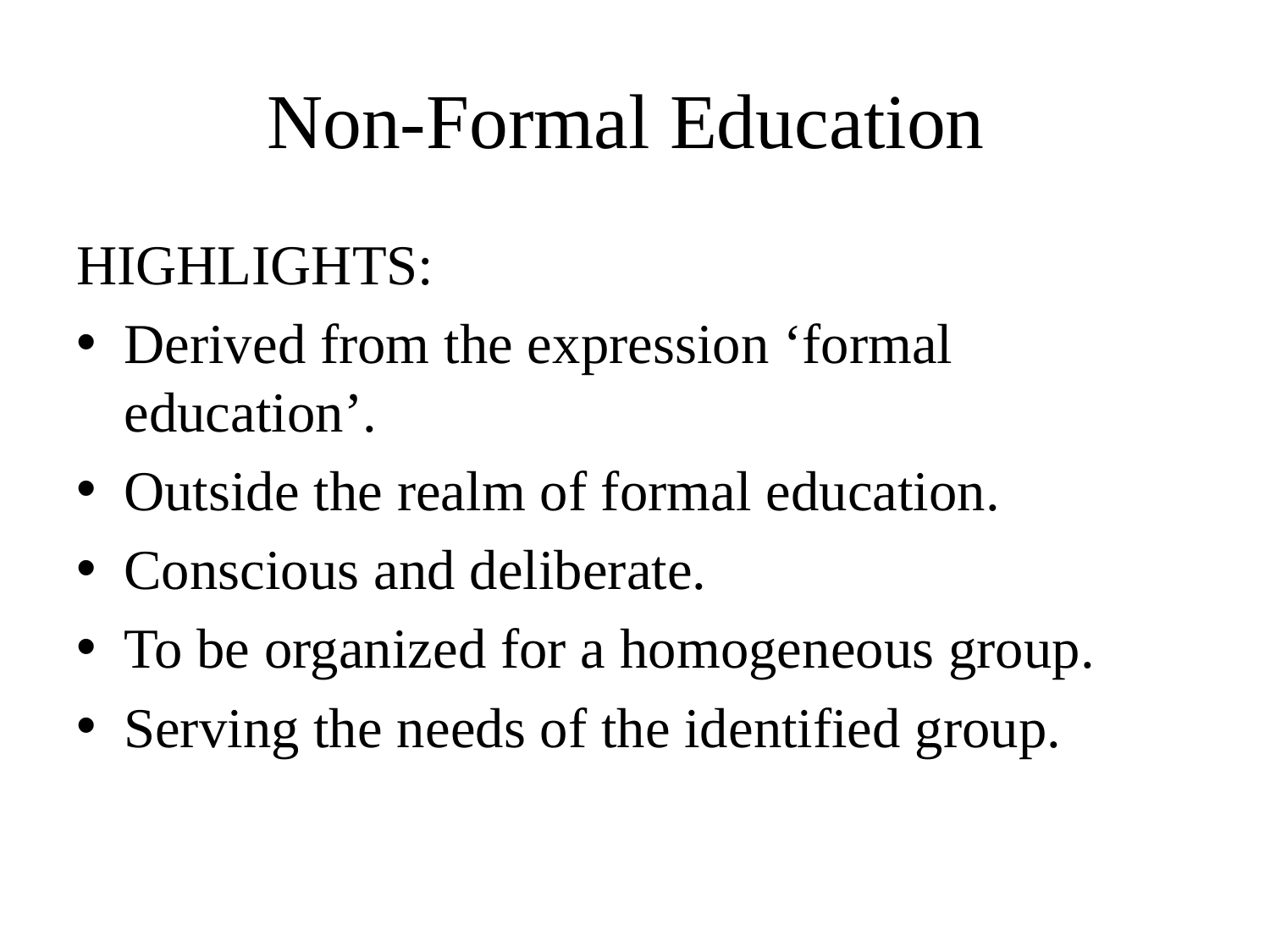

# Non-Formal Education
HIGHLIGHTS:
Derived from the expression ‘formal education’.
Outside the realm of formal education.
Conscious and deliberate.
To be organized for a homogeneous group.
Serving the needs of the identified group.